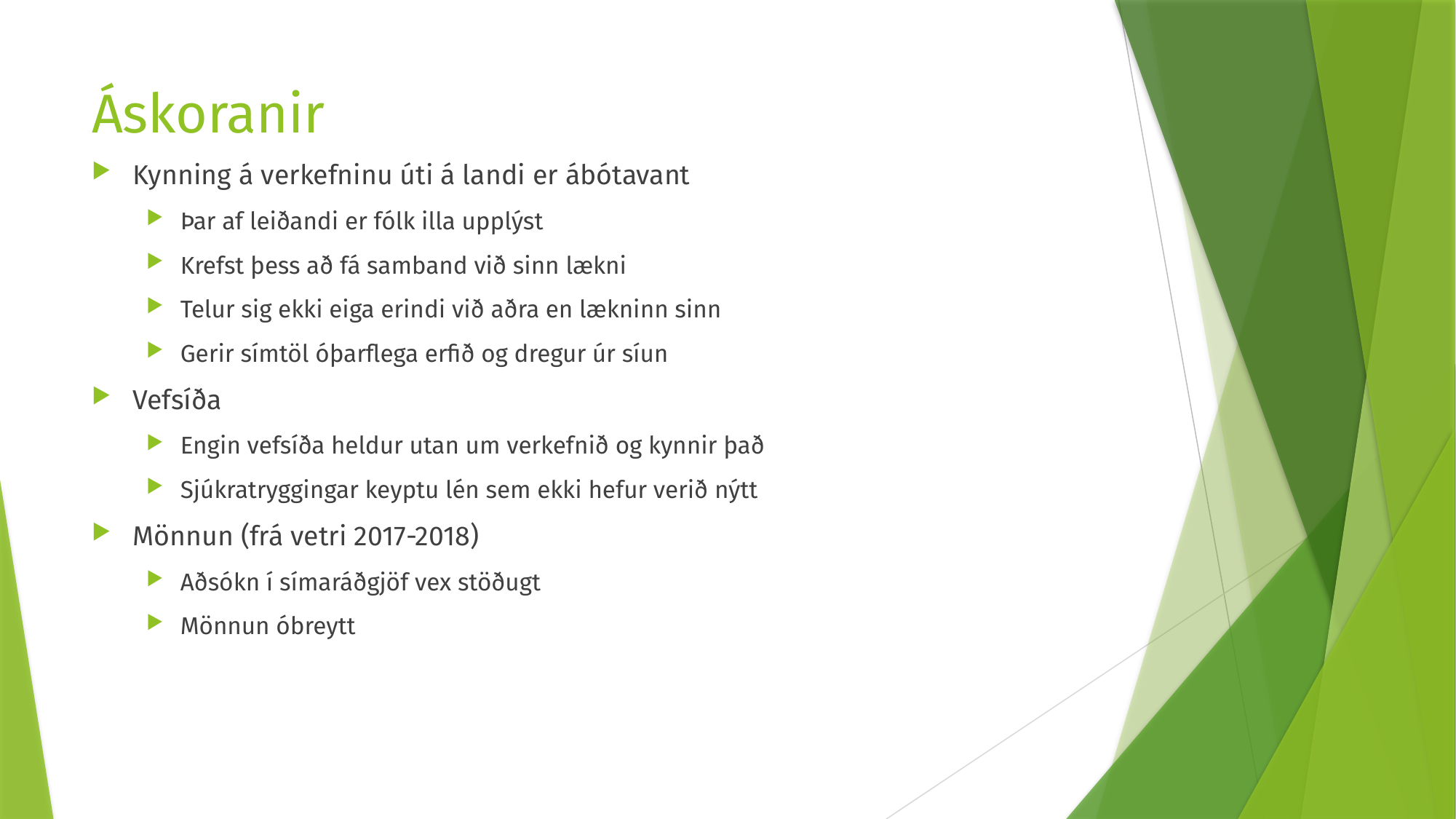

# Áskoranir
Kynning á verkefninu úti á landi er ábótavant
Þar af leiðandi er fólk illa upplýst
Krefst þess að fá samband við sinn lækni
Telur sig ekki eiga erindi við aðra en lækninn sinn
Gerir símtöl óþarflega erfið og dregur úr síun
Vefsíða
Engin vefsíða heldur utan um verkefnið og kynnir það
Sjúkratryggingar keyptu lén sem ekki hefur verið nýtt
Mönnun (frá vetri 2017-2018)
Aðsókn í símaráðgjöf vex stöðugt
Mönnun óbreytt